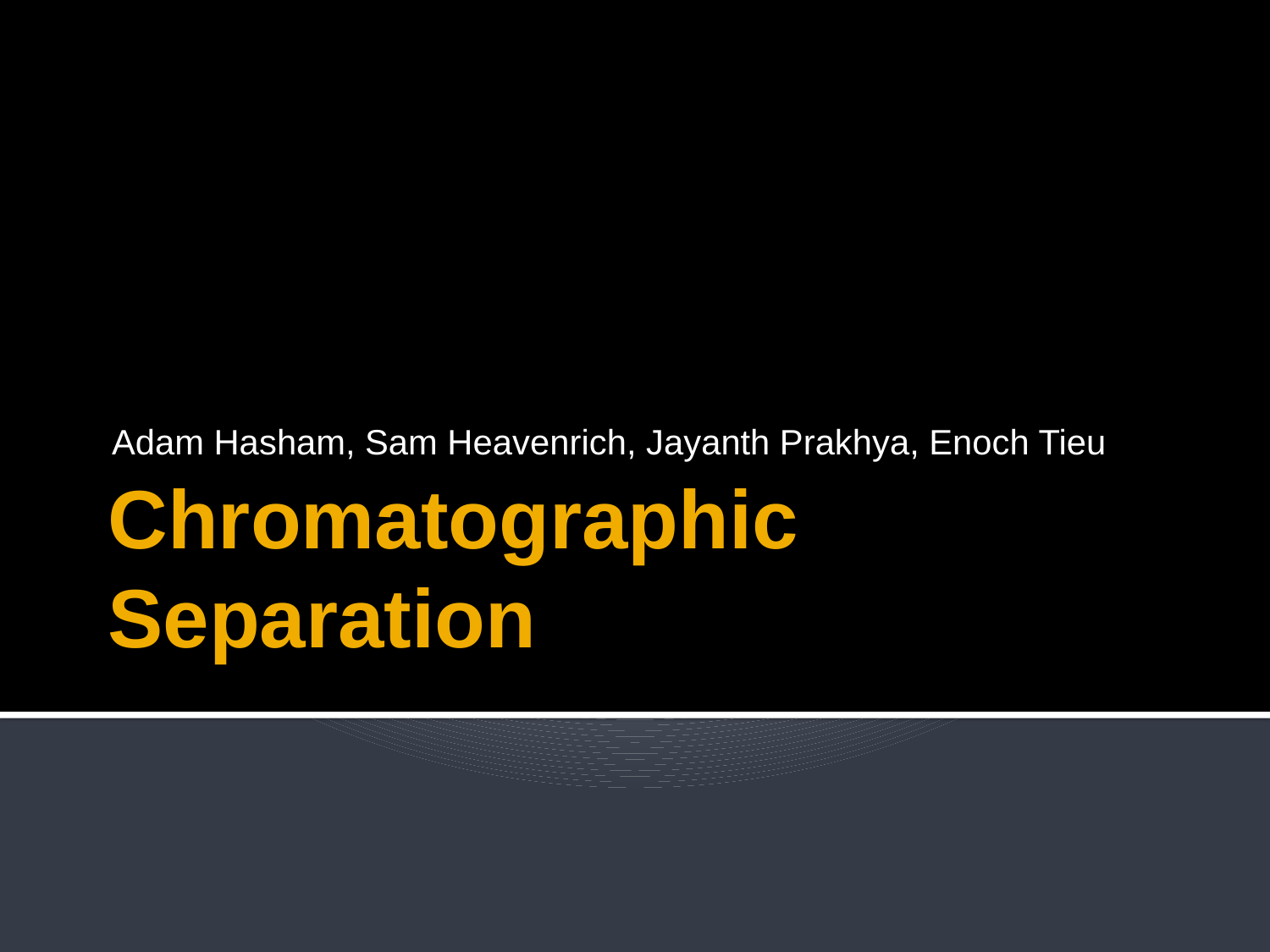

Adam Hasham, Sam Heavenrich, Jayanth Prakhya, Enoch Tieu
# Chromatographic Separation